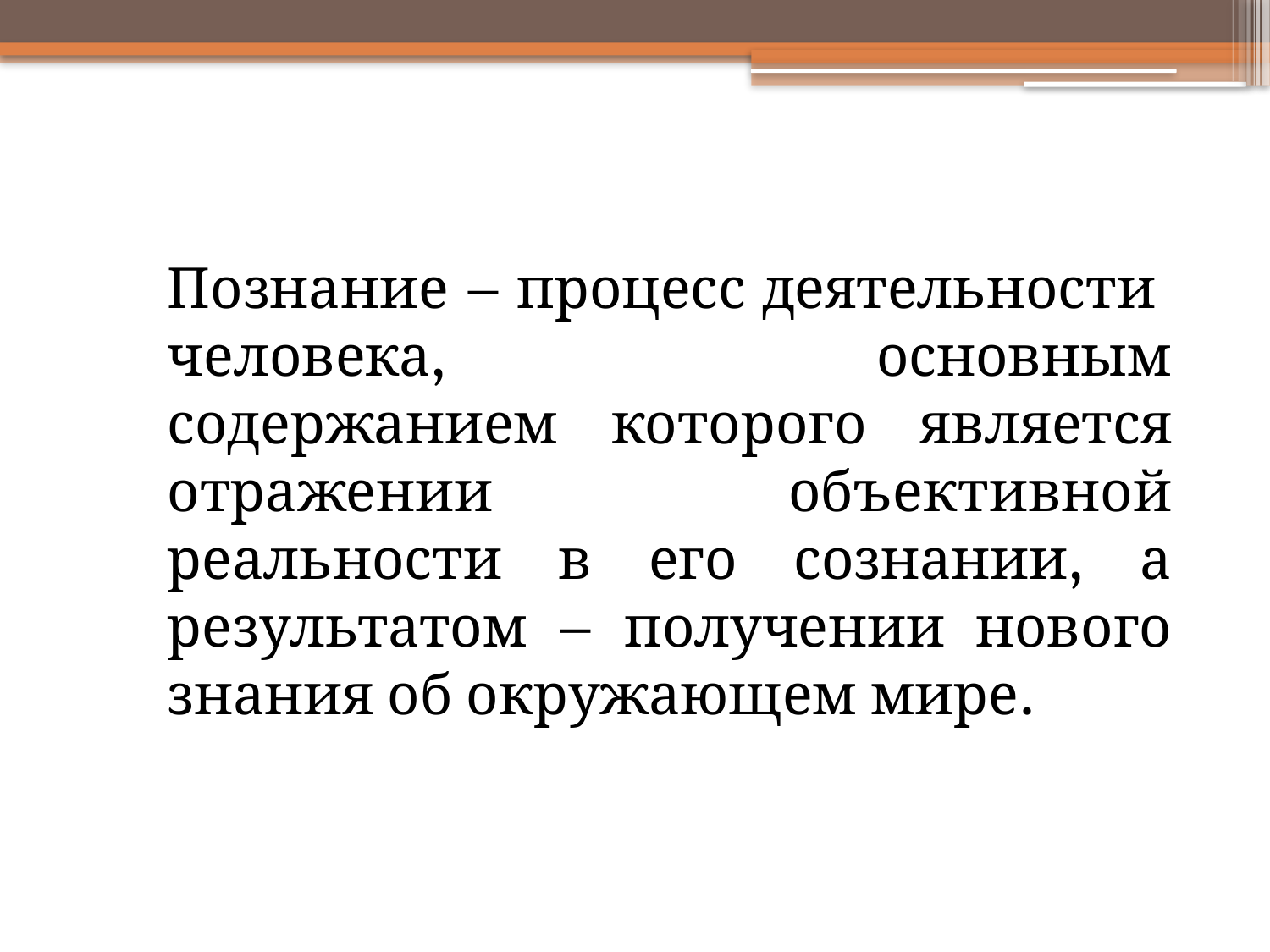

Познание – процесс деятельности  человека,  основным содержанием которого является отражении объективной реальности в его сознании, а результатом – получении нового знания об окружающем мире.